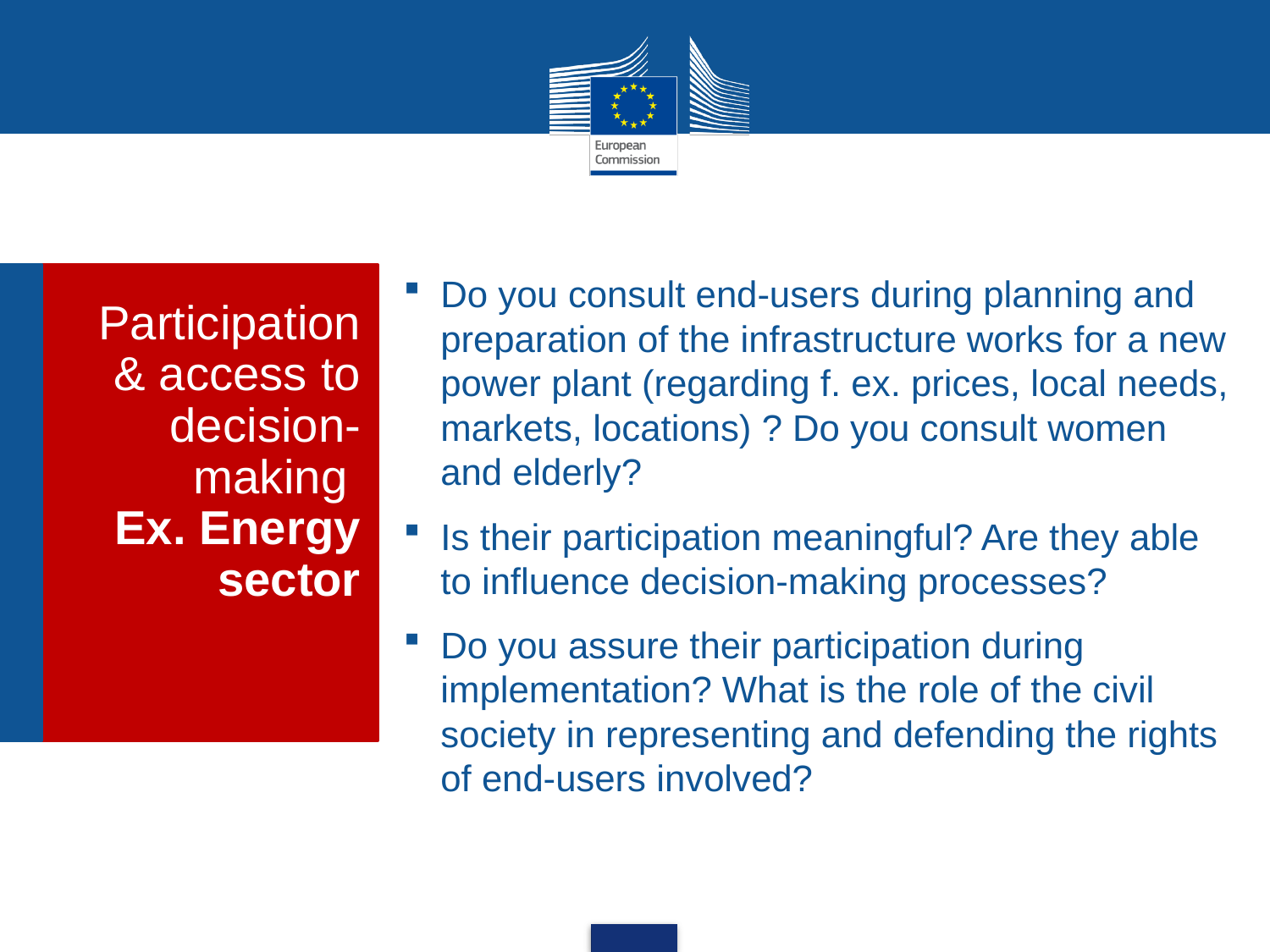

Do you consult end-users during planning and preparation of the infrastructure works for a new power plant (regarding f. ex. prices, local needs, markets, locations) ? Do you consult women and elderly?
Is their participation meaningful? Are they able to influence decision-making processes?
Do you assure their participation during implementation? What is the role of the civil society in representing and defending the rights of end-users involved?

Participation & access to decision-making
Ex. Energy sector